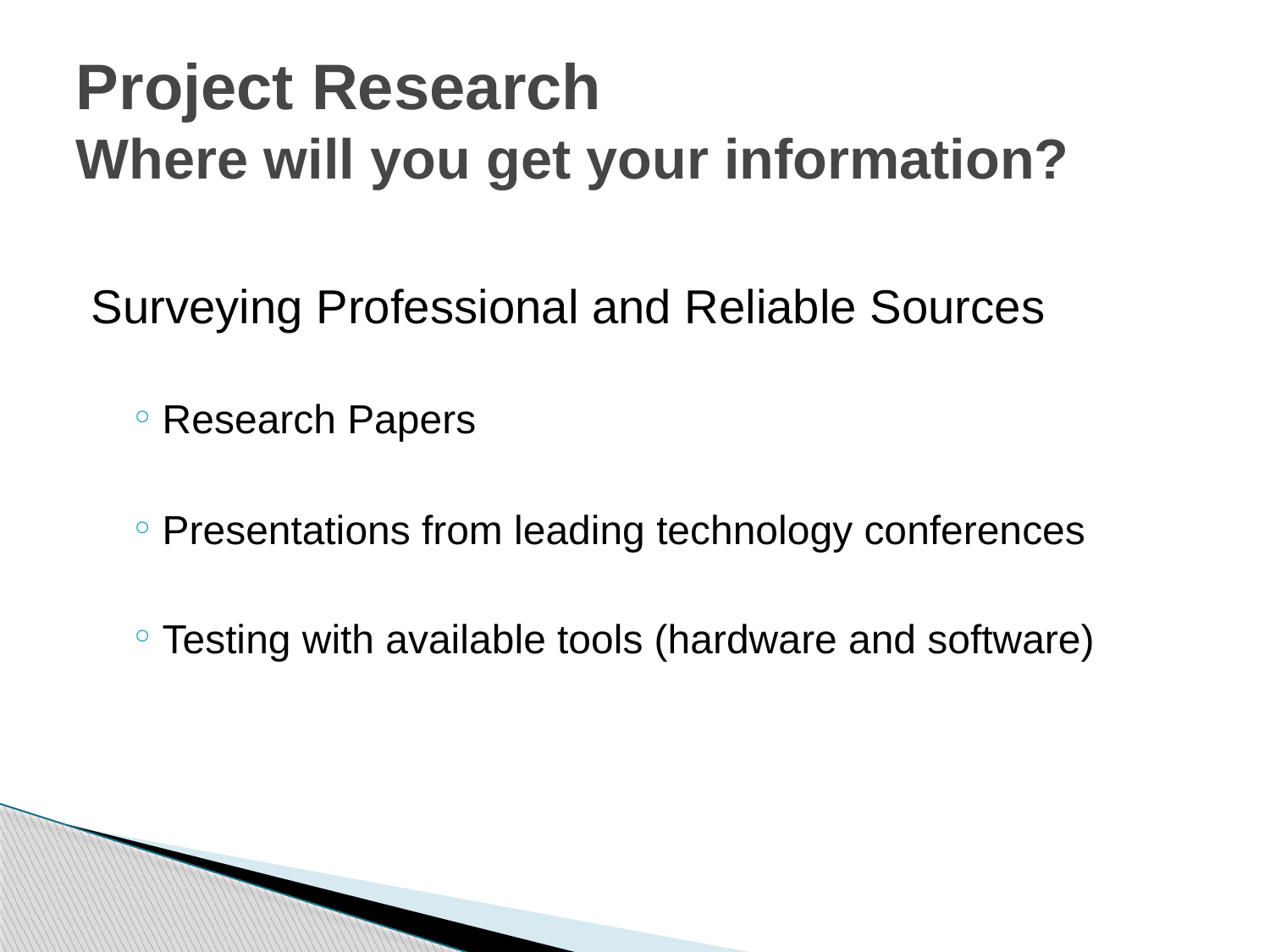

# Project Research Where will you get your information?

Surveying Professional and Reliable Sources

Research Papers

Presentations from leading technology conferences

Testing with available tools (hardware and software)